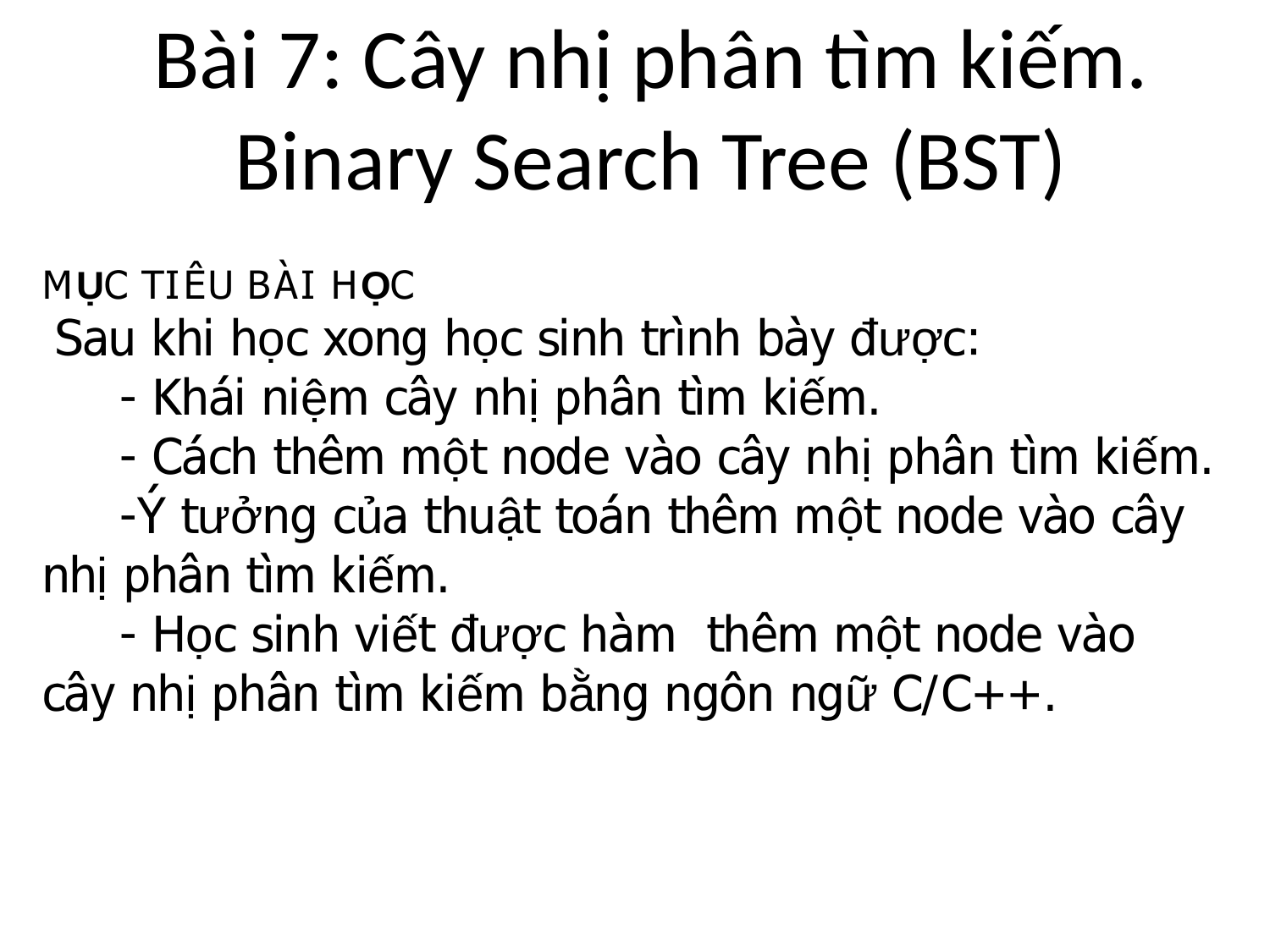

# Bài 7: Cây nhị phân tìm kiếm. Binary Search Tree (BST)
MỤC TIÊU BÀI HỌC
 Sau khi học xong học sinh trình bày được:
     - Khái niệm cây nhị phân tìm kiếm.
     - Cách thêm một node vào cây nhị phân tìm kiếm.
     -Ý tưởng của thuật toán thêm một node vào cây nhị phân tìm kiếm.
     - Học sinh viết được hàm  thêm một node vào cây nhị phân tìm kiếm bằng ngôn ngữ C/C++.